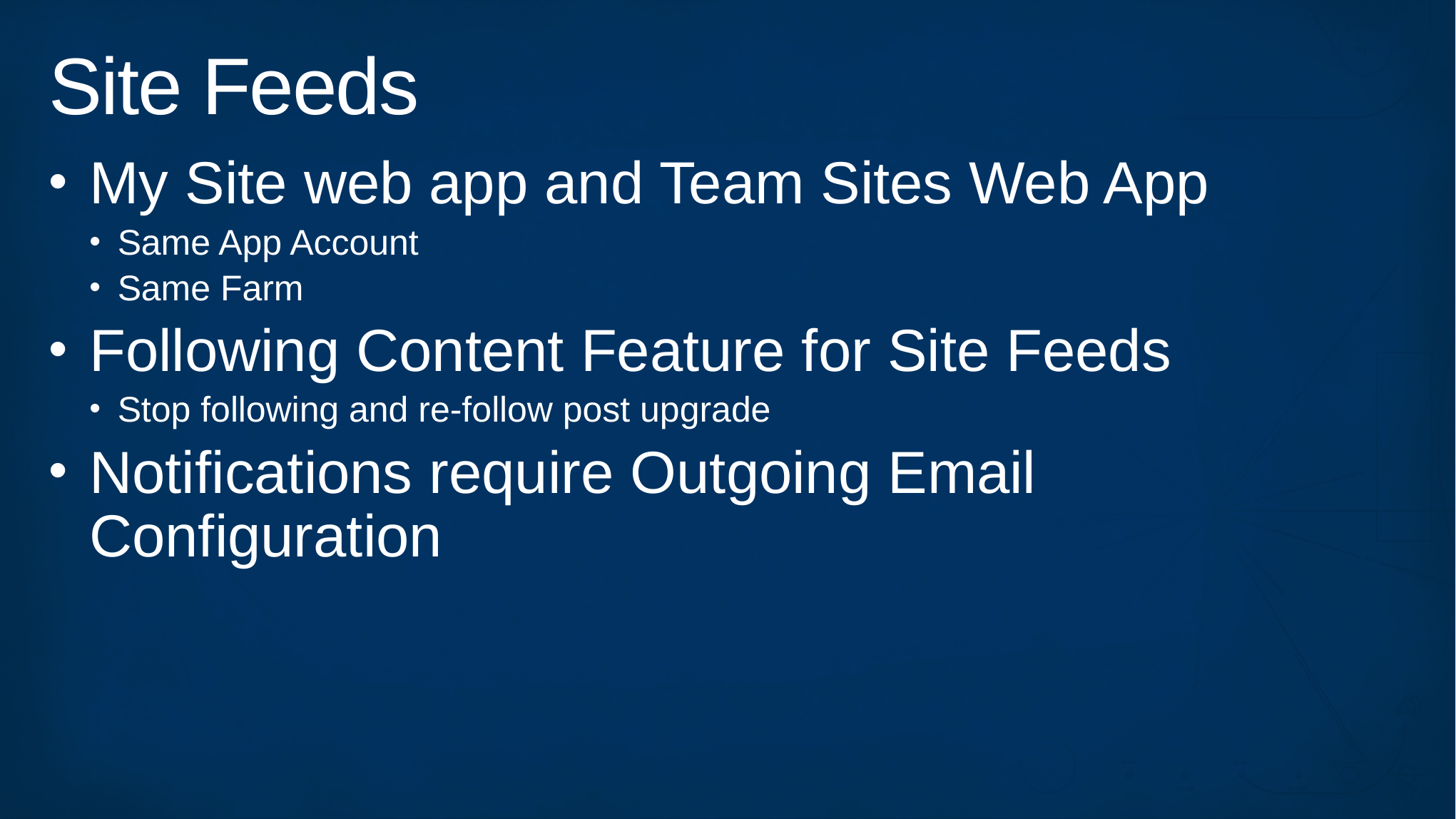

# Site Feeds
My Site web app and Team Sites Web App
Same App Account
Same Farm
Following Content Feature for Site Feeds
Stop following and re-follow post upgrade
Notifications require Outgoing Email Configuration